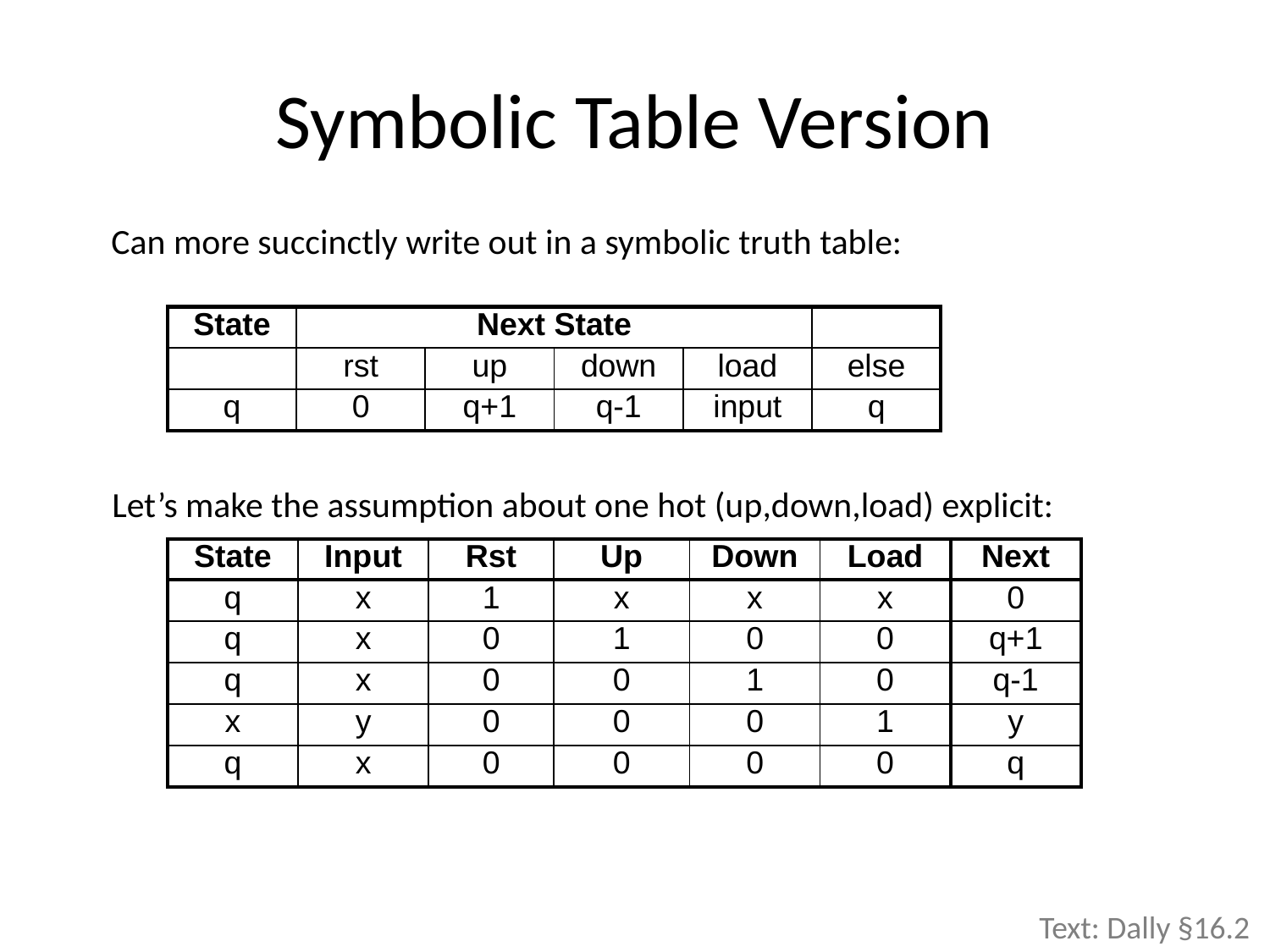

# Symbolic Table Version
Can more succinctly write out in a symbolic truth table:
| State | Next State |  |  |  |  |
| --- | --- | --- | --- | --- | --- |
|  | rst | up | down | load | else |
| q | 0 | q+1 | q-1 | input | q |
Let’s make the assumption about one hot (up,down,load) explicit:
| State | Input | Rst | Up | Down | Load | Next |
| --- | --- | --- | --- | --- | --- | --- |
| q | x | 1 | x | x | x | 0 |
| q | x | 0 | 1 | 0 | 0 | q+1 |
| q | x | 0 | 0 | 1 | 0 | q-1 |
| x | y | 0 | 0 | 0 | 1 | y |
| q | x | 0 | 0 | 0 | 0 | q |
Text: Dally §16.2